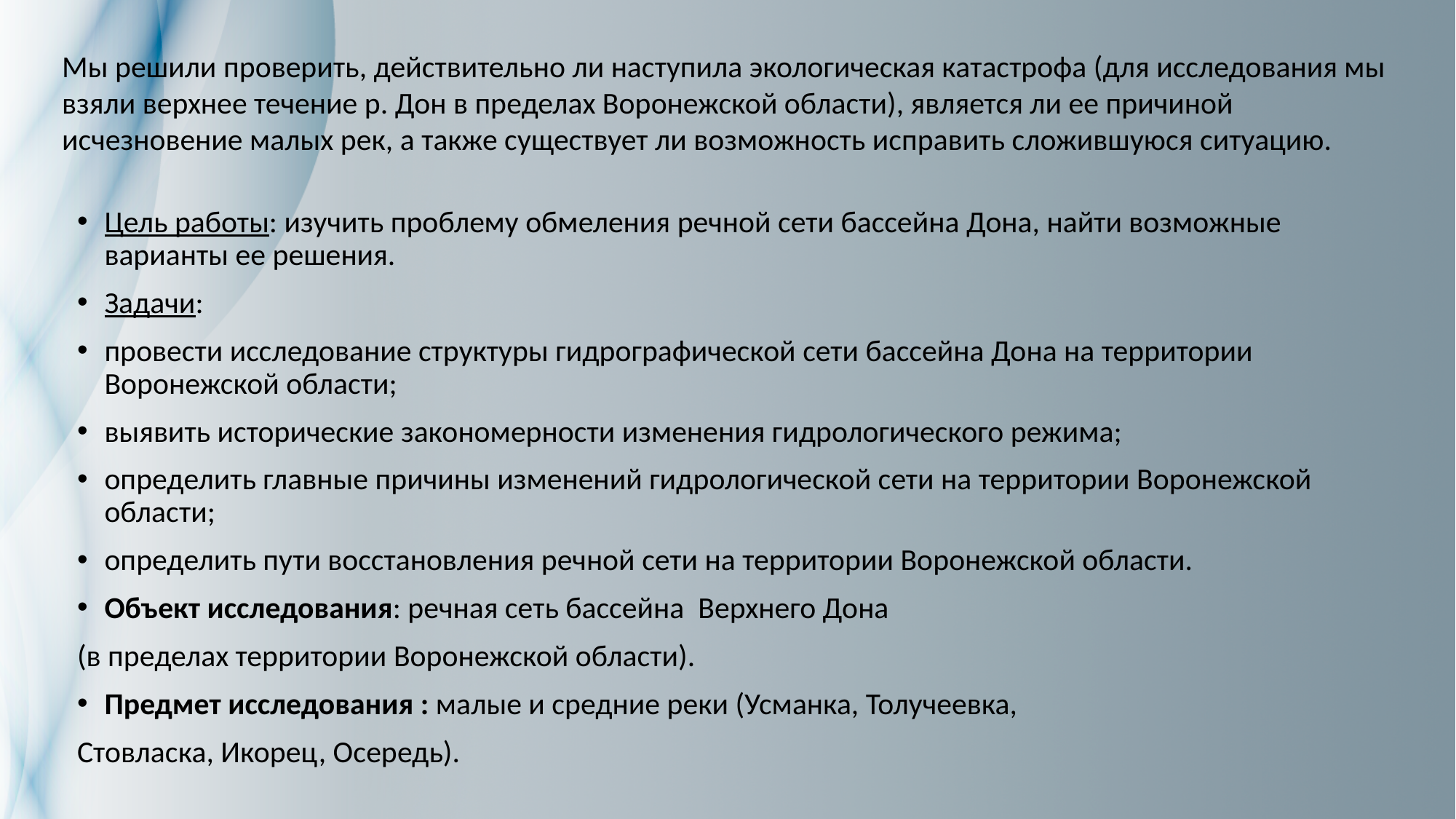

Мы решили проверить, действительно ли наступила экологическая катастрофа (для исследования мы взяли верхнее течение р. Дон в пределах Воронежской области), является ли ее причиной исчезновение малых рек, а также существует ли возможность исправить сложившуюся ситуацию.

Цель работы: изучить проблему обмеления речной сети бассейна Дона, найти возможные варианты ее решения.
Задачи:
провести исследование структуры гидрографической сети бассейна Дона на территории Воронежской области;
выявить исторические закономерности изменения гидрологического режима;
определить главные причины изменений гидрологической сети на территории Воронежской области;
определить пути восстановления речной сети на территории Воронежской области.
Объект исследования: речная сеть бассейна  Верхнего Дона
(в пределах территории Воронежской области).
Предмет исследования : малые и средние реки (Усманка, Толучеевка,
Стовласка, Икорец, Осередь).